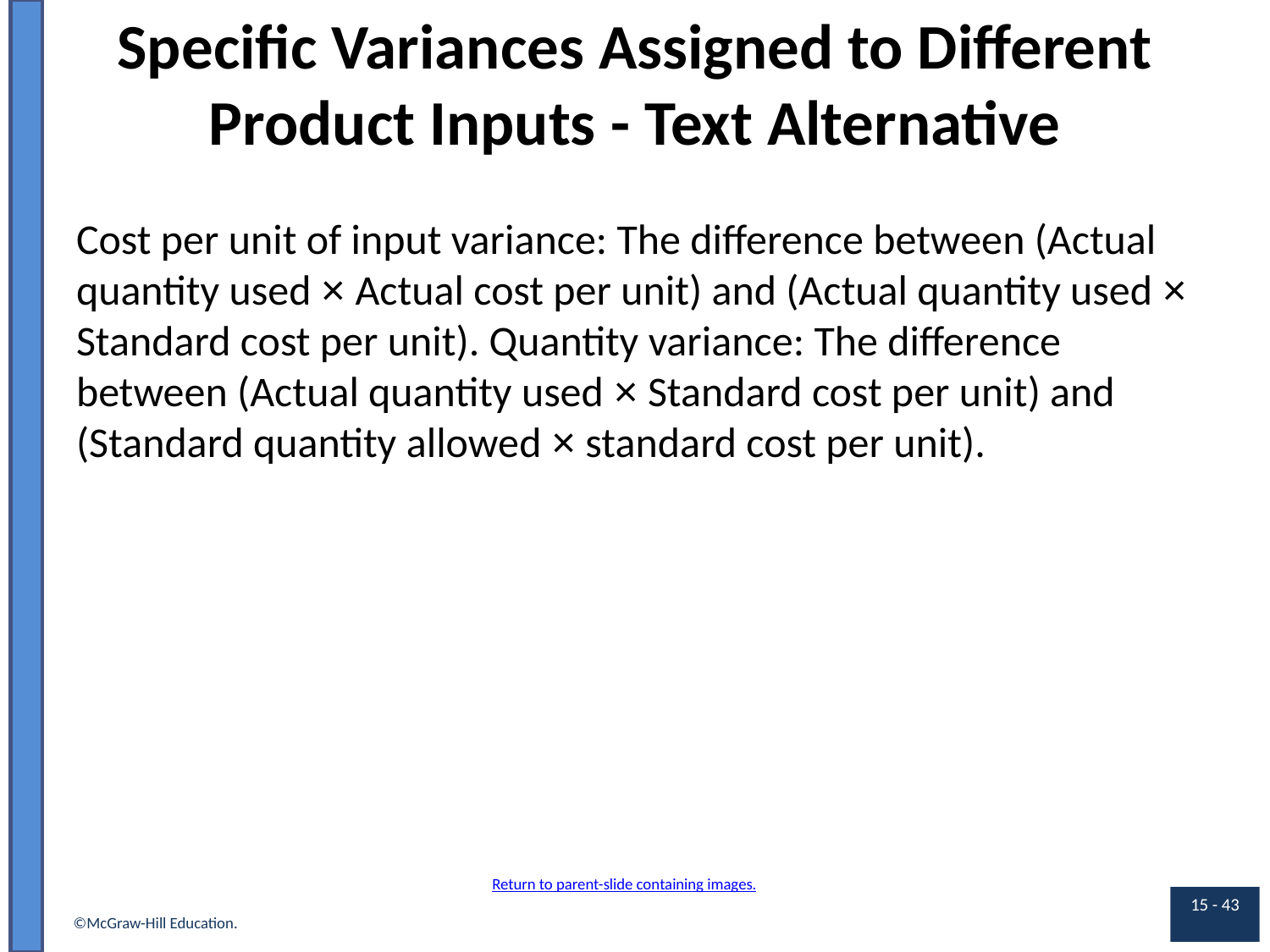

# Specific Variances Assigned to Different Product Inputs - Text Alternative
Cost per unit of input variance: The difference between (Actual quantity used × Actual cost per unit) and (Actual quantity used × Standard cost per unit). Quantity variance: The difference between (Actual quantity used × Standard cost per unit) and (Standard quantity allowed × standard cost per unit).
Return to parent-slide containing images.